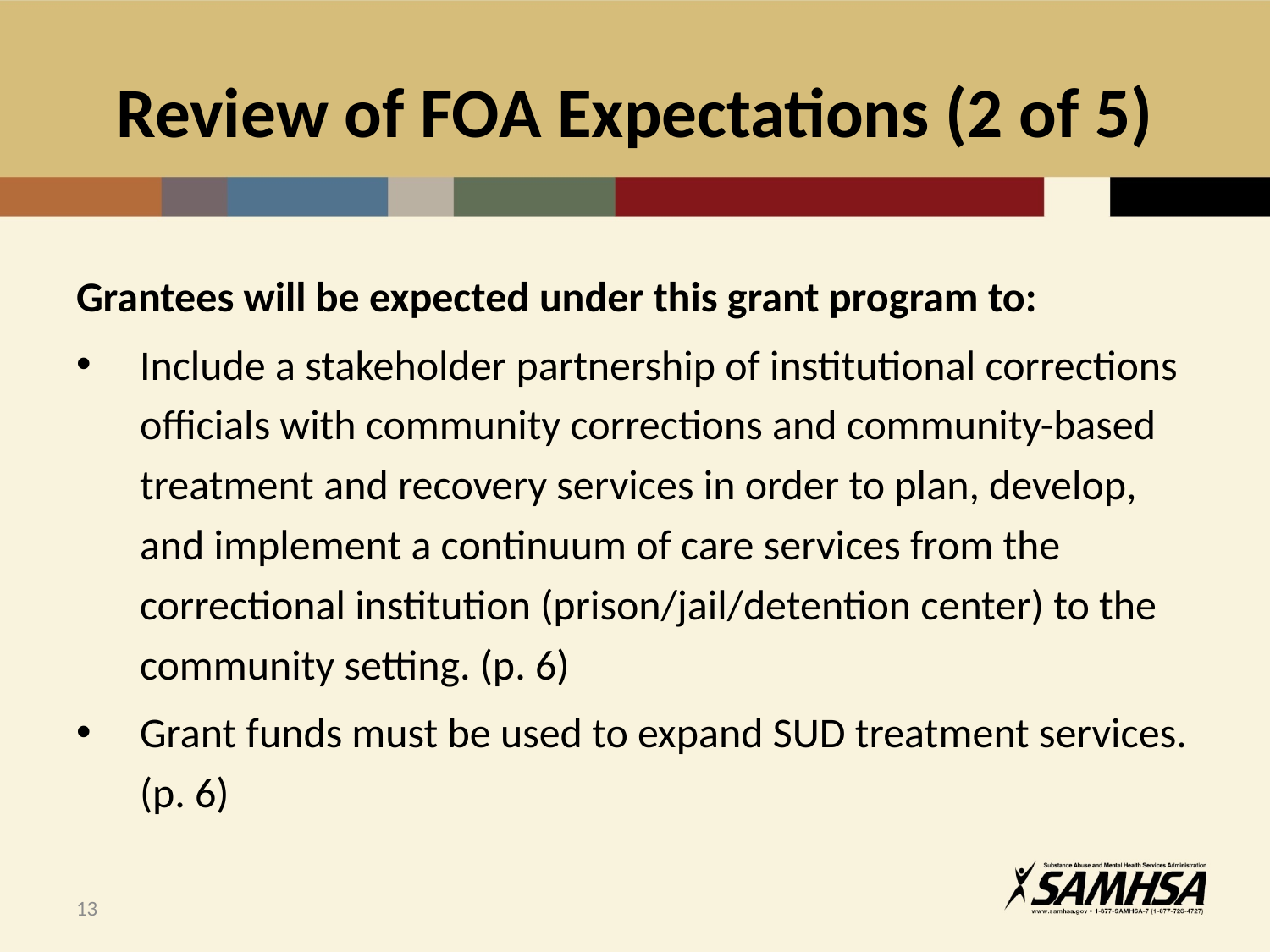

# Review of FOA Expectations (2 of 5)
Grantees will be expected under this grant program to:
Include a stakeholder partnership of institutional corrections officials with community corrections and community-based treatment and recovery services in order to plan, develop, and implement a continuum of care services from the correctional institution (prison/jail/detention center) to the community setting. (p. 6)
Grant funds must be used to expand SUD treatment services. (p. 6)

13